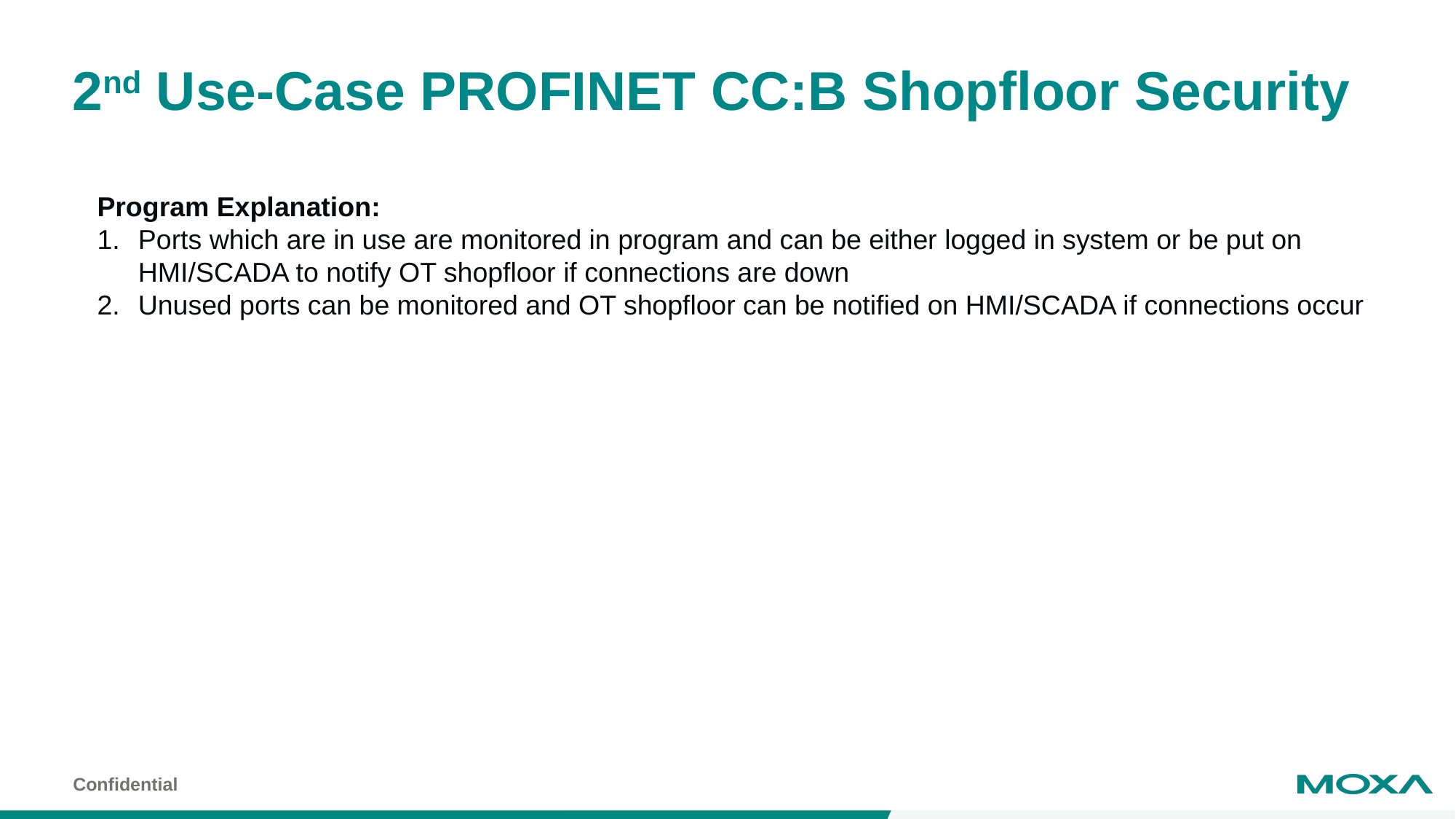

# 2nd Use-Case PROFINET CC:B Shopfloor Security
Program Explanation:
Ports which are in use are monitored in program and can be either logged in system or be put on HMI/SCADA to notify OT shopfloor if connections are down
Unused ports can be monitored and OT shopfloor can be notified on HMI/SCADA if connections occur